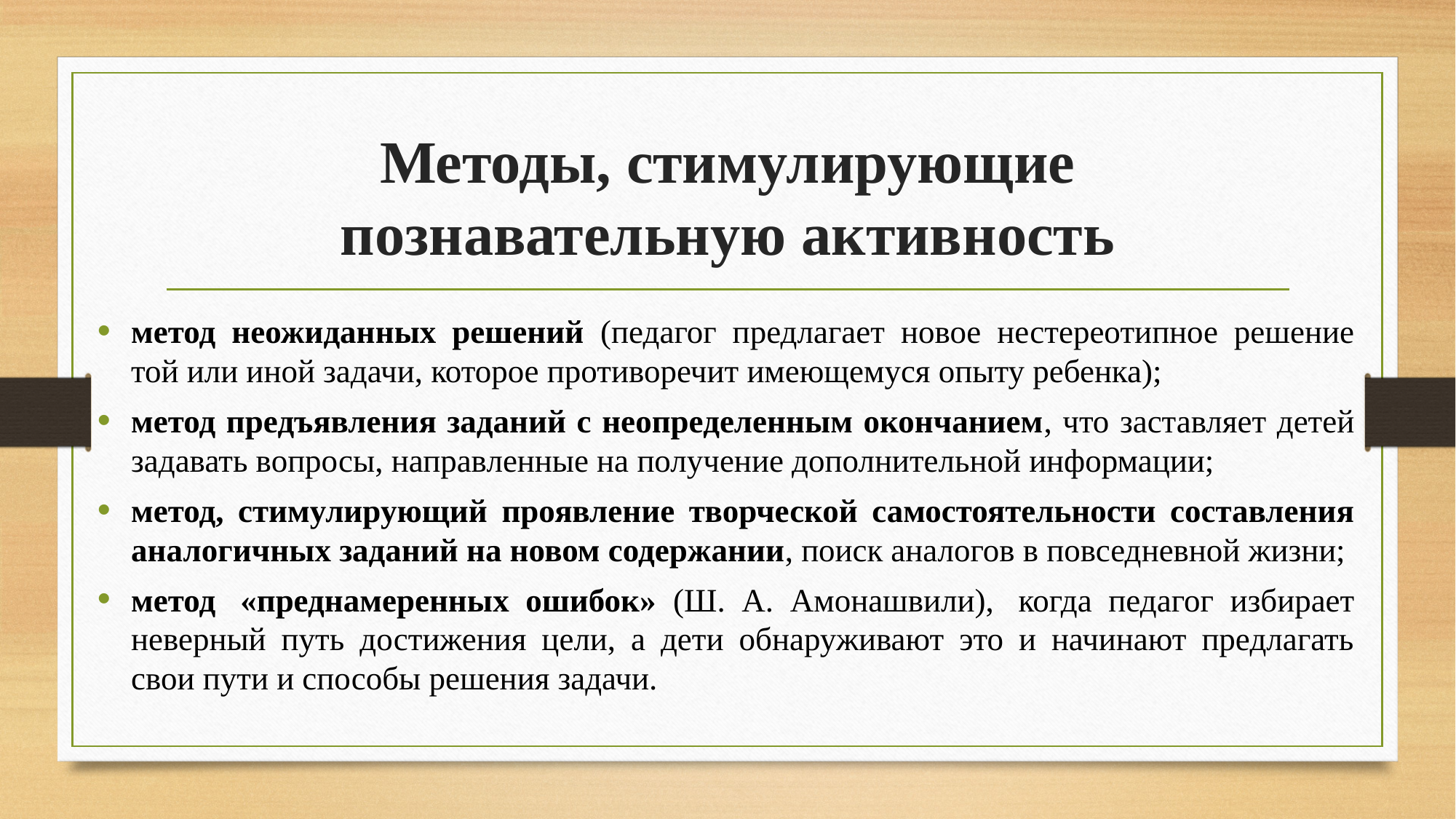

# Методы, стимулирующие познавательную активность
метод неожиданных решений (педагог предлагает новое нестереотипное решение той или иной задачи, которое противоречит имеющемуся опыту ребенка);
метод предъявления заданий с неопределенным окончанием, что заставляет детей задавать вопросы, направленные на получение дополнительной информации;
метод, стимулирующий проявление творческой самостоятельности составления аналогичных заданий на новом содержании, поиск аналогов в повседневной жизни;
метод  «преднамеренных ошибок» (Ш. А. Амонашвили),  когда педагог избирает неверный путь достижения цели, а дети обнаруживают это и начинают предлагать свои пути и способы решения задачи.